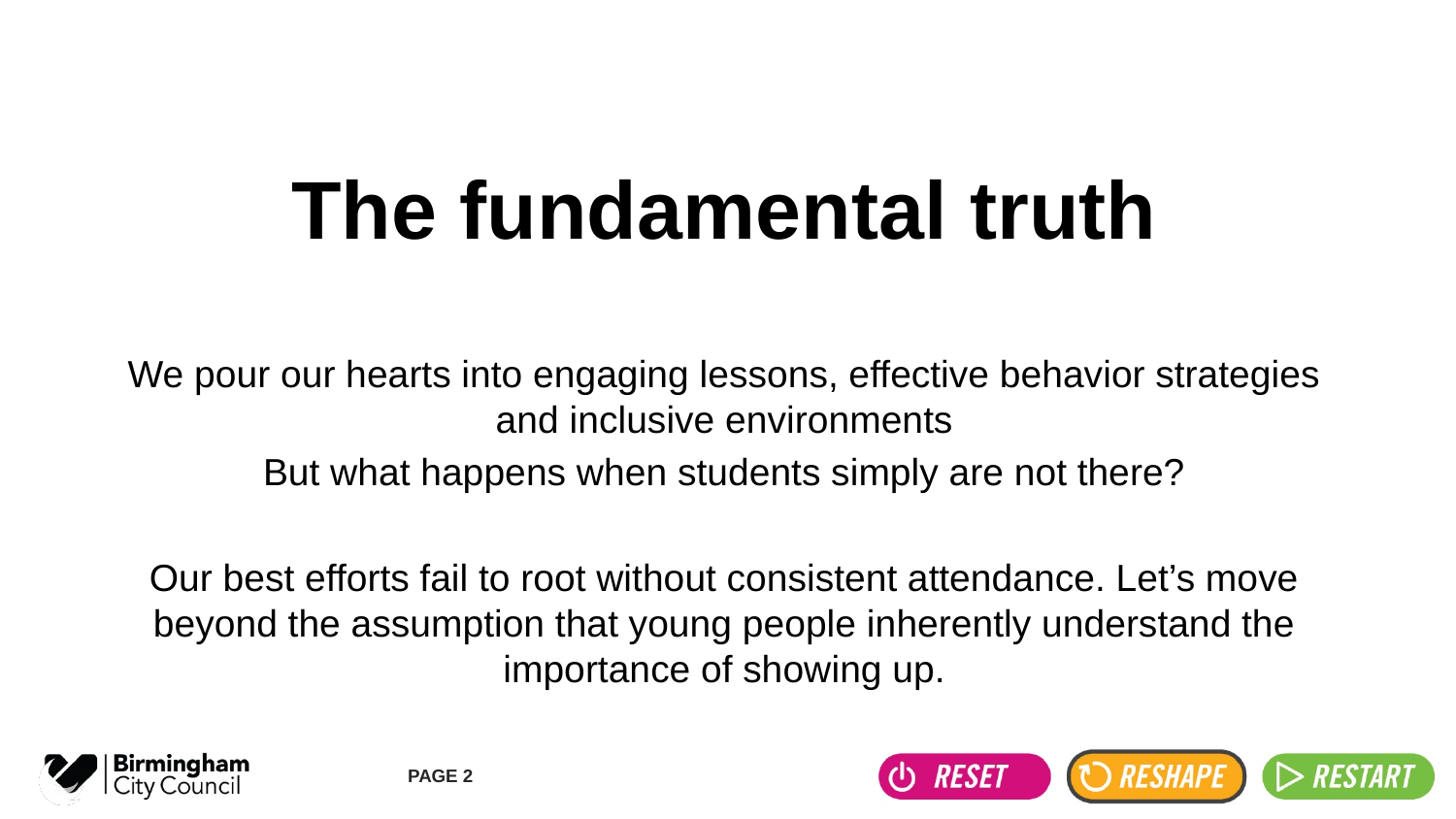

# The fundamental truth

We pour our hearts into engaging lessons, effective behavior strategies and inclusive environments
But what happens when students simply are not there?

Our best efforts fail to root without consistent attendance. Let’s move beyond the assumption that young people inherently understand the importance of showing up.